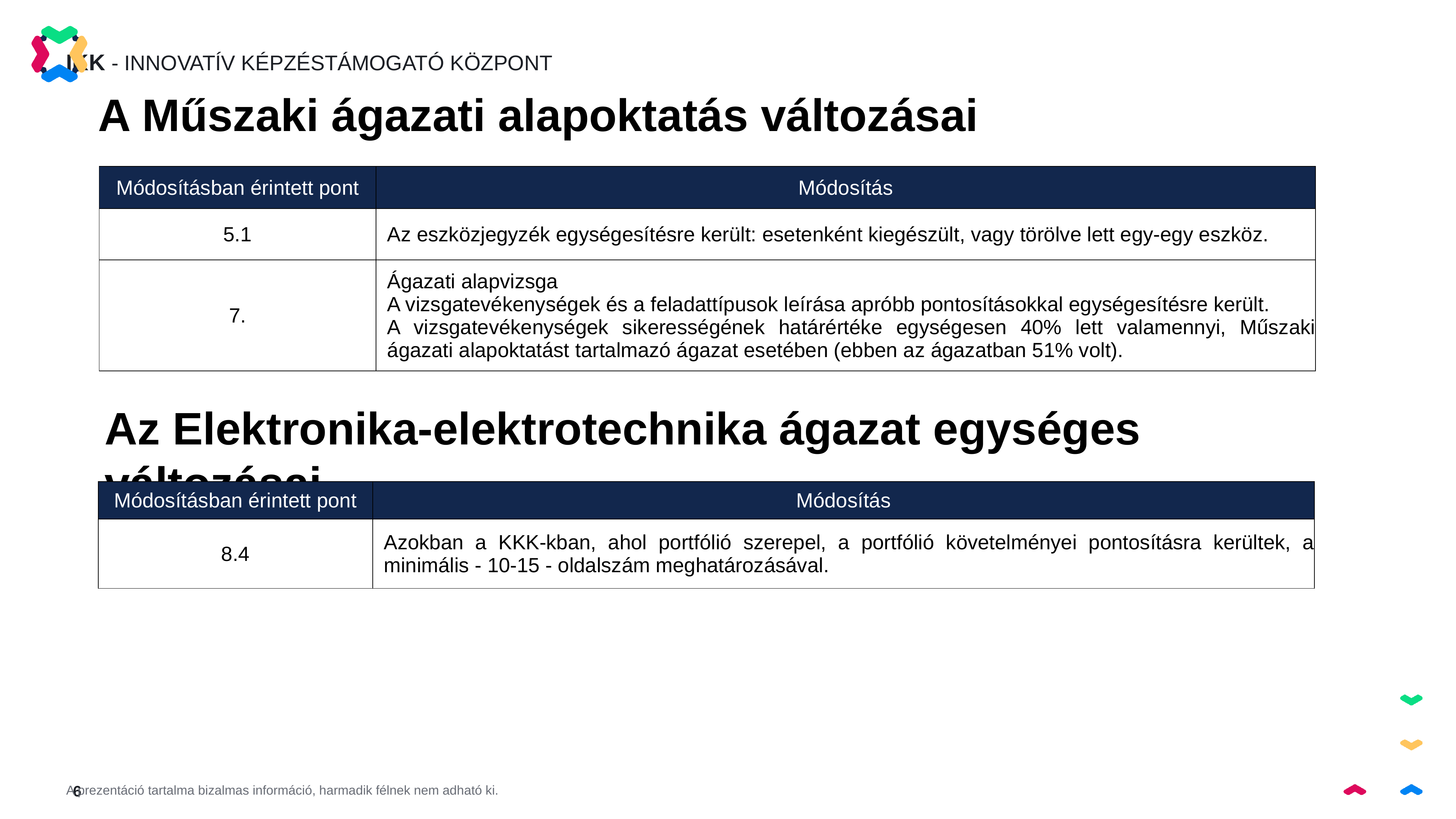

A Műszaki ágazati alapoktatás változásai

| Módosításban érintett pont | Módosítás |
| --- | --- |
| 5.1 | Az eszközjegyzék egységesítésre került: esetenként kiegészült, vagy törölve lett egy-egy eszköz. |
| 7. | Ágazati alapvizsga A vizsgatevékenységek és a feladattípusok leírása apróbb pontosításokkal egységesítésre került. A vizsgatevékenységek sikerességének határértéke egységesen 40% lett valamennyi, Műszaki ágazati alapoktatást tartalmazó ágazat esetében (ebben az ágazatban 51% volt). |
Az Elektronika-elektrotechnika ágazat egységes változásai
| Módosításban érintett pont | Módosítás |
| --- | --- |
| 8.4 | Azokban a KKK-kban, ahol portfólió szerepel, a portfólió követelményei pontosításra kerültek, a minimális - 10-15 - oldalszám meghatározásával. |